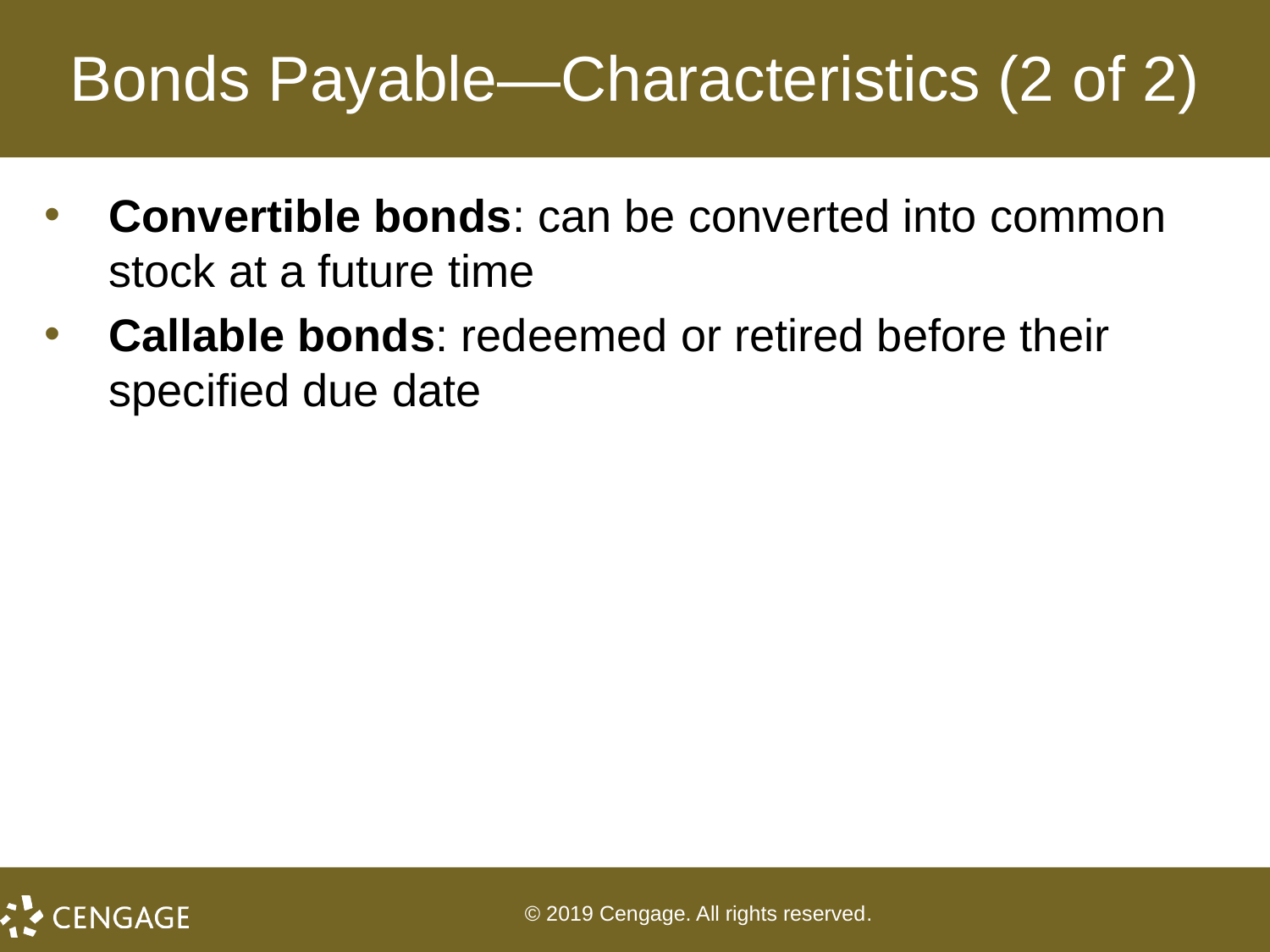

# Bonds Payable—Characteristics (2 of 2)
Convertible bonds: can be converted into common stock at a future time
Callable bonds: redeemed or retired before their specified due date